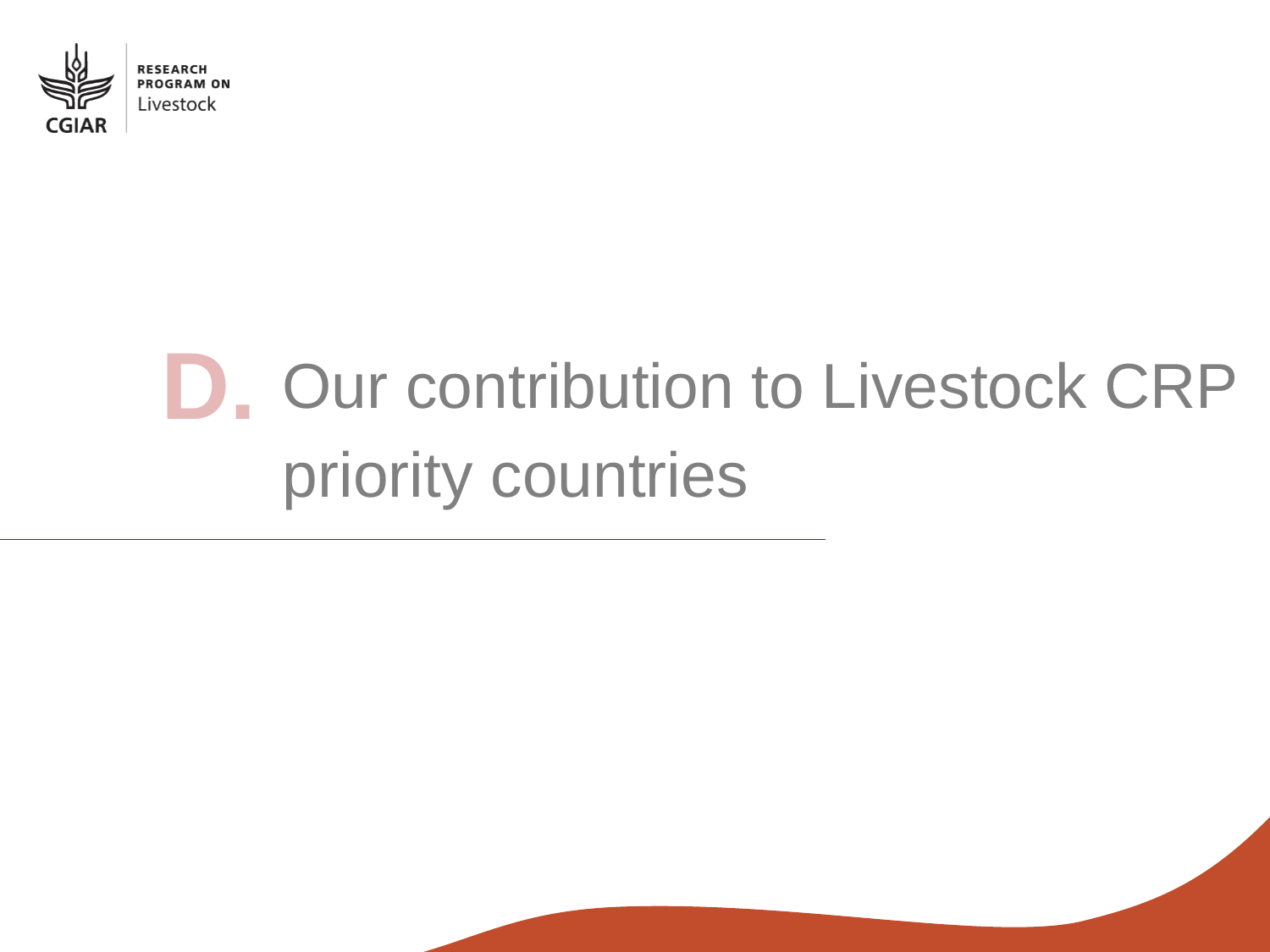

D.
Our contribution to Livestock CRP
priority countries